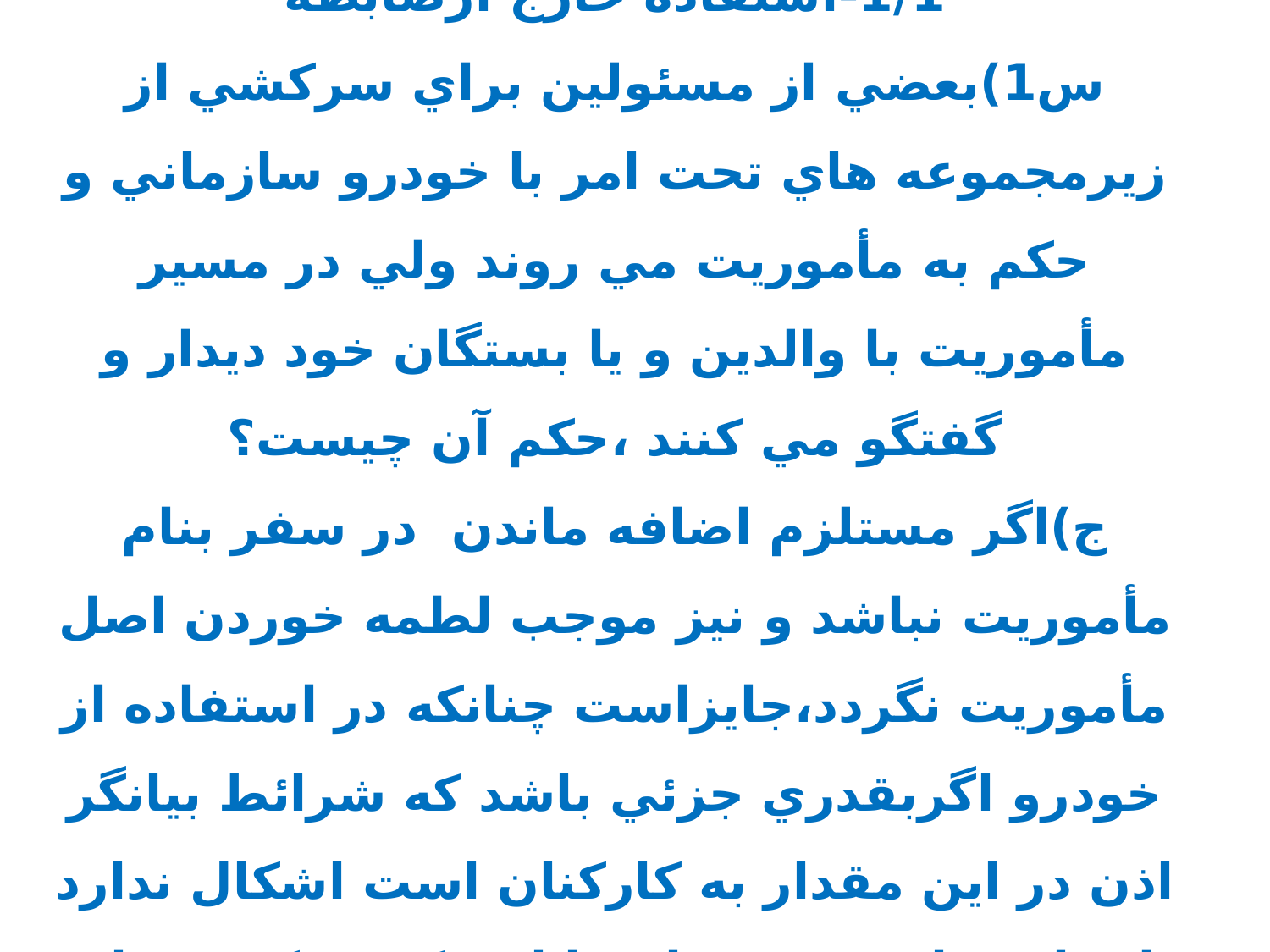

# 1)خودروی سازمانی 1/1-استفاده خارج ازضابطه س1)بعضي از مسئولين براي سركشي از زيرمجموعه هاي تحت امر با خودرو سازماني و حكم به مأموريت مي روند ولي در مسير مأموريت با والدين و يا بستگان خود ديدار و گفتگو مي كنند ،حکم آن چیست؟ ج)اگر مستلزم اضافه ماندن  در سفر بنام مأموريت نباشد و نیز موجب لطمه خوردن اصل مأموريت نگردد،جایزاست چنانکه در استفاده از خودرو اگربقدري جزئي باشد كه شرائط بيانگر اذن در اين مقدار به كاركنان است اشكال ندارد ولي استفاده بيشتر بايد با اذن كسي كه حق اذن دارد باشد.